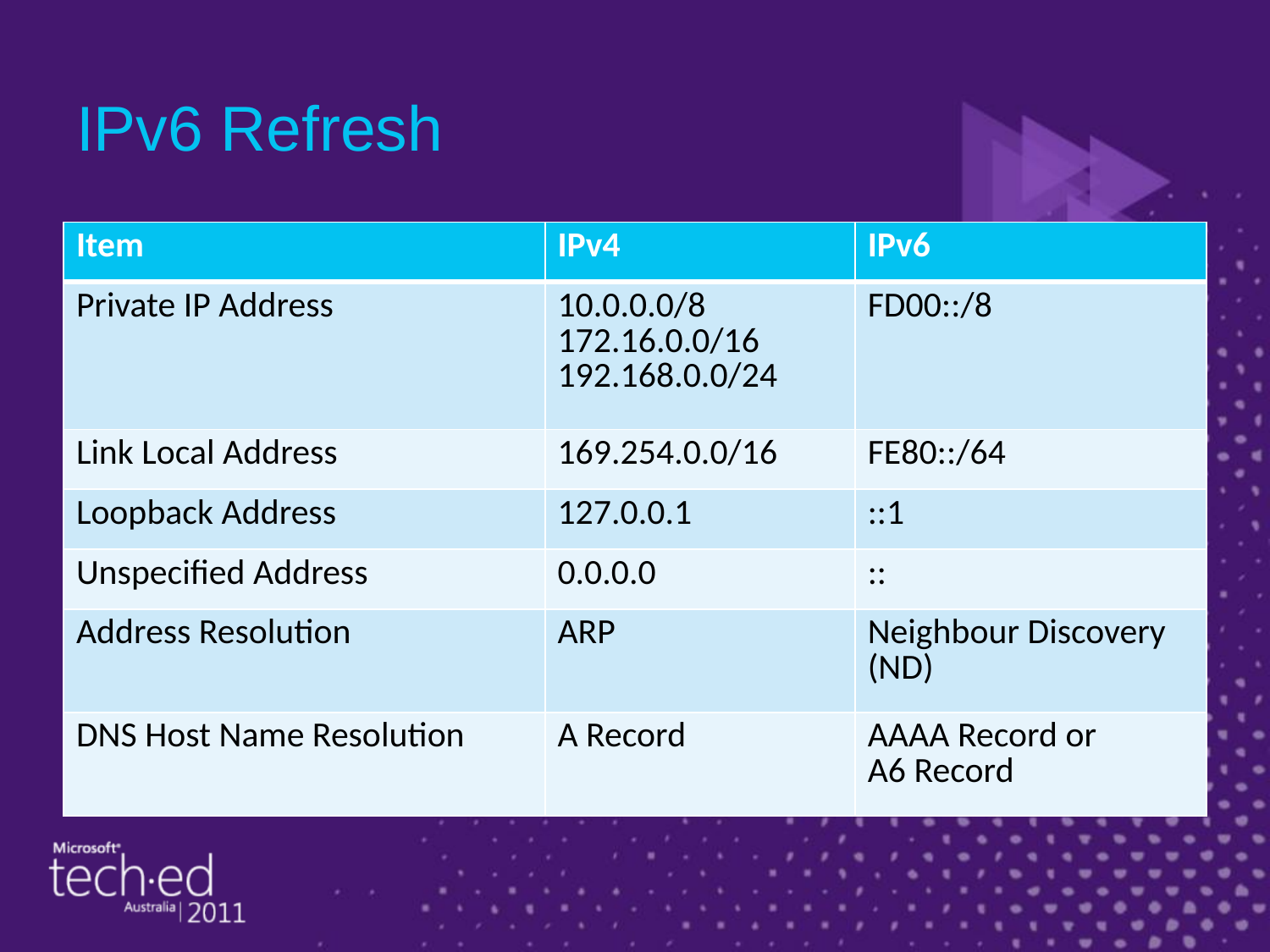

# IPv6 Refresh
| Item | IPv4 | IPv6 |
| --- | --- | --- |
| Private IP Address | 10.0.0.0/8 172.16.0.0/16 192.168.0.0/24 | FD00::/8 |
| Link Local Address | 169.254.0.0/16 | FE80::/64 |
| Loopback Address | 127.0.0.1 | ::1 |
| Unspecified Address | 0.0.0.0 | :: |
| Address Resolution | ARP | Neighbour Discovery (ND) |
| DNS Host Name Resolution | A Record | AAAA Record or A6 Record |